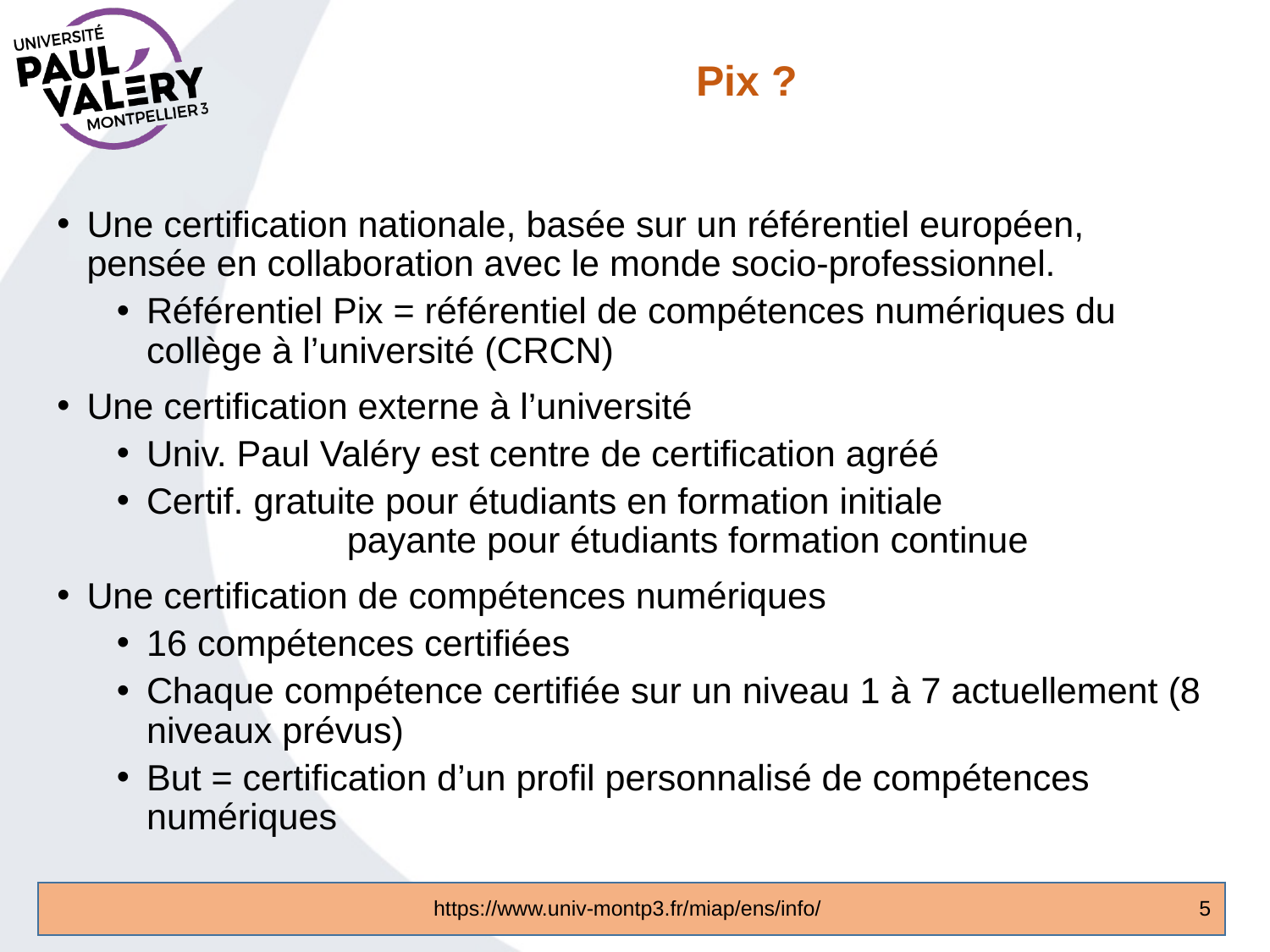

# Pix ?
Une certification nationale, basée sur un référentiel européen, pensée en collaboration avec le monde socio-professionnel.
Référentiel Pix = référentiel de compétences numériques du collège à l’université (CRCN)
Une certification externe à l’université
Univ. Paul Valéry est centre de certification agréé
Certif. gratuite pour étudiants en formation initiale
	        payante pour étudiants formation continue
Une certification de compétences numériques
16 compétences certifiées
Chaque compétence certifiée sur un niveau 1 à 7 actuellement (8 niveaux prévus)
But = certification d’un profil personnalisé de compétences numériques
https://www.univ-montp3.fr/miap/ens/info/
5